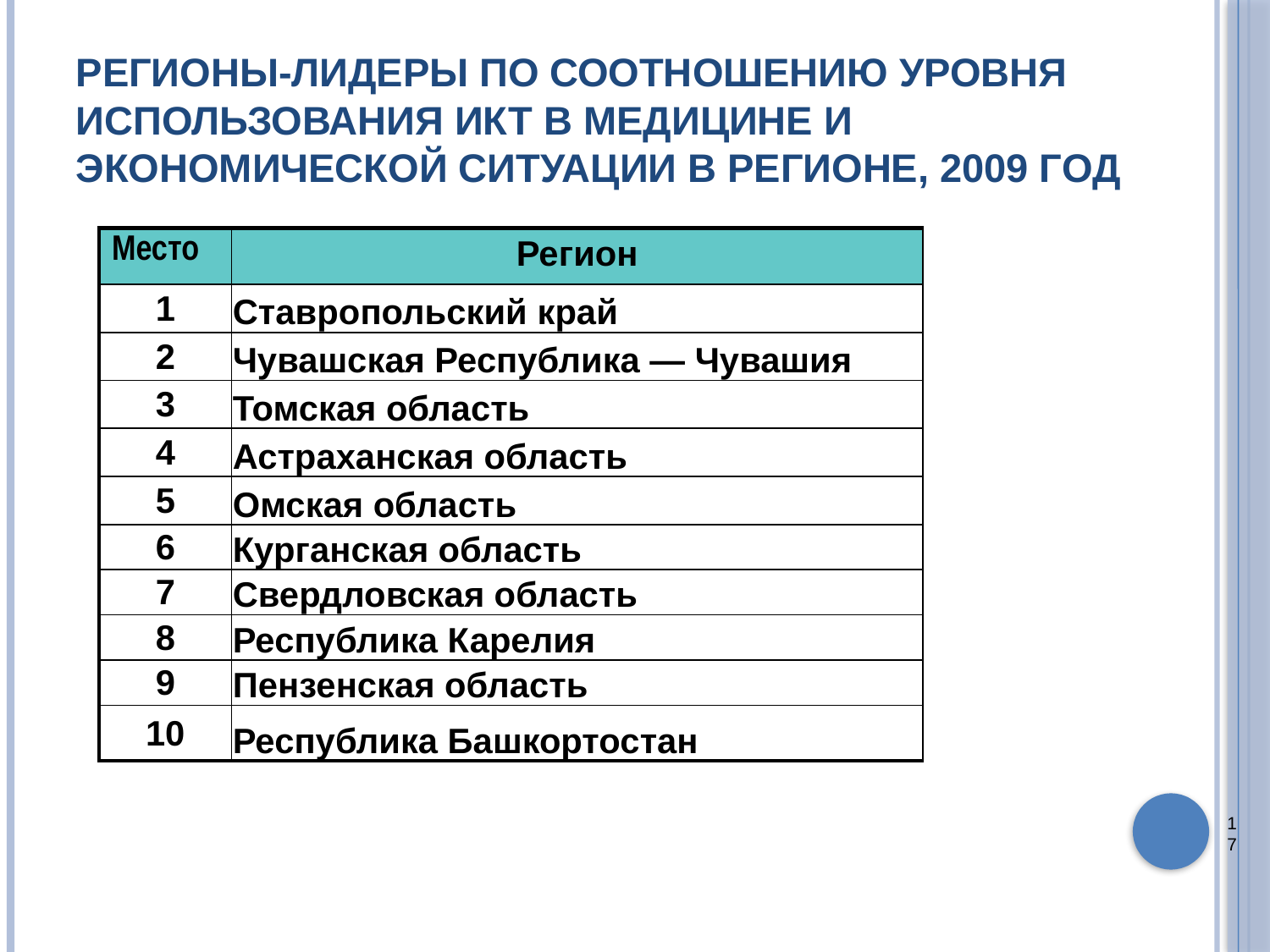

Регионы-лидеры по соотношению уровня использования ИКТ в медицине и экономической ситуации в регионе, 2009 год
| Место | Регион |
| --- | --- |
| 1 | Ставропольский край |
| 2 | Чувашская Республика — Чувашия |
| 3 | Томская область |
| 4 | Астраханская область |
| 5 | Омская область |
| 6 | Курганская область |
| 7 | Свердловская область |
| 8 | Республика Карелия |
| 9 | Пензенская область |
| 10 | Республика Башкортостан |
17